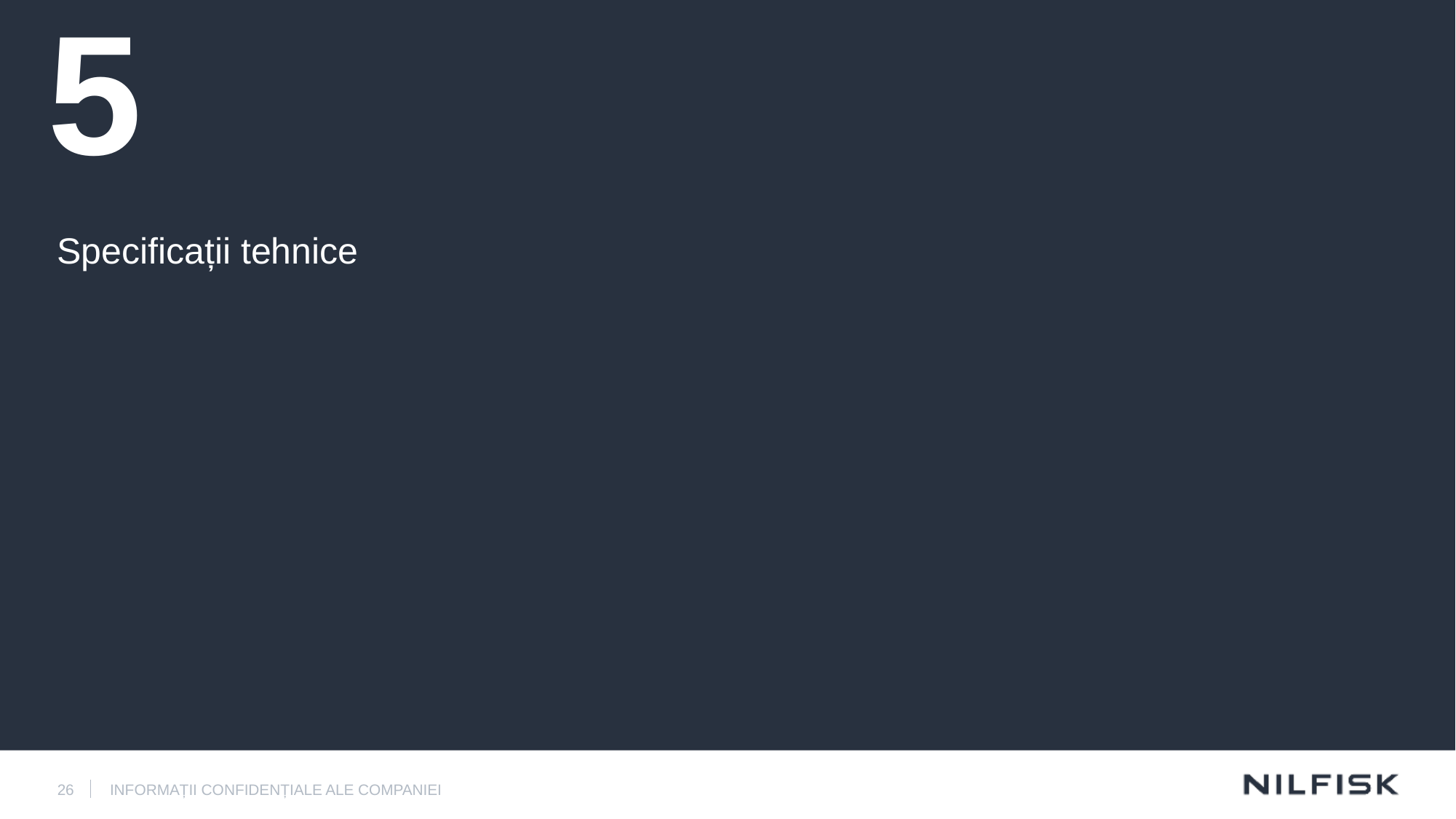

# 5
Specificații tehnice

INFORMAȚII CONFIDENȚIALE ALE COMPANIEI
26